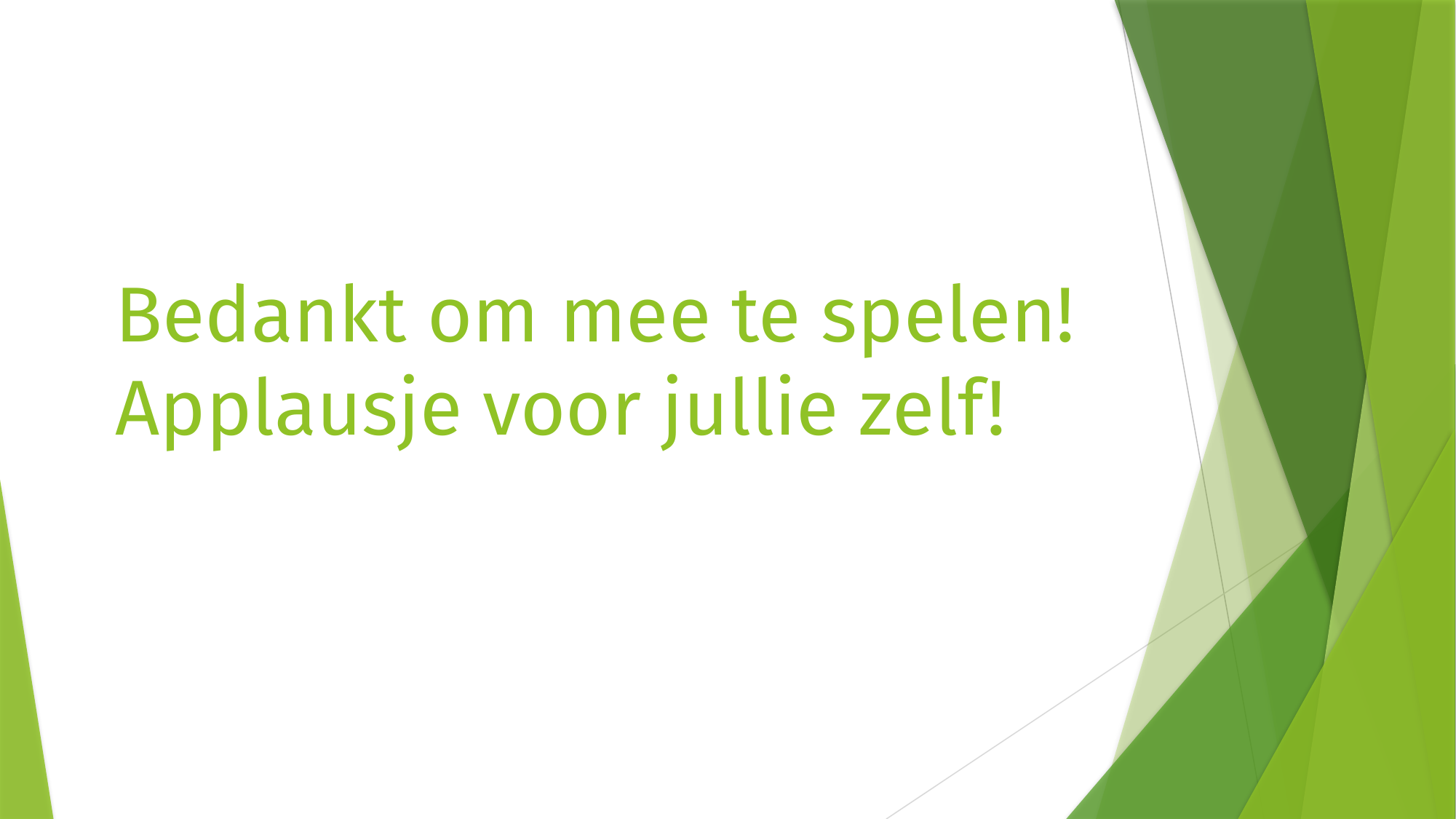

# Bedankt om mee te spelen! Applausje voor jullie zelf!